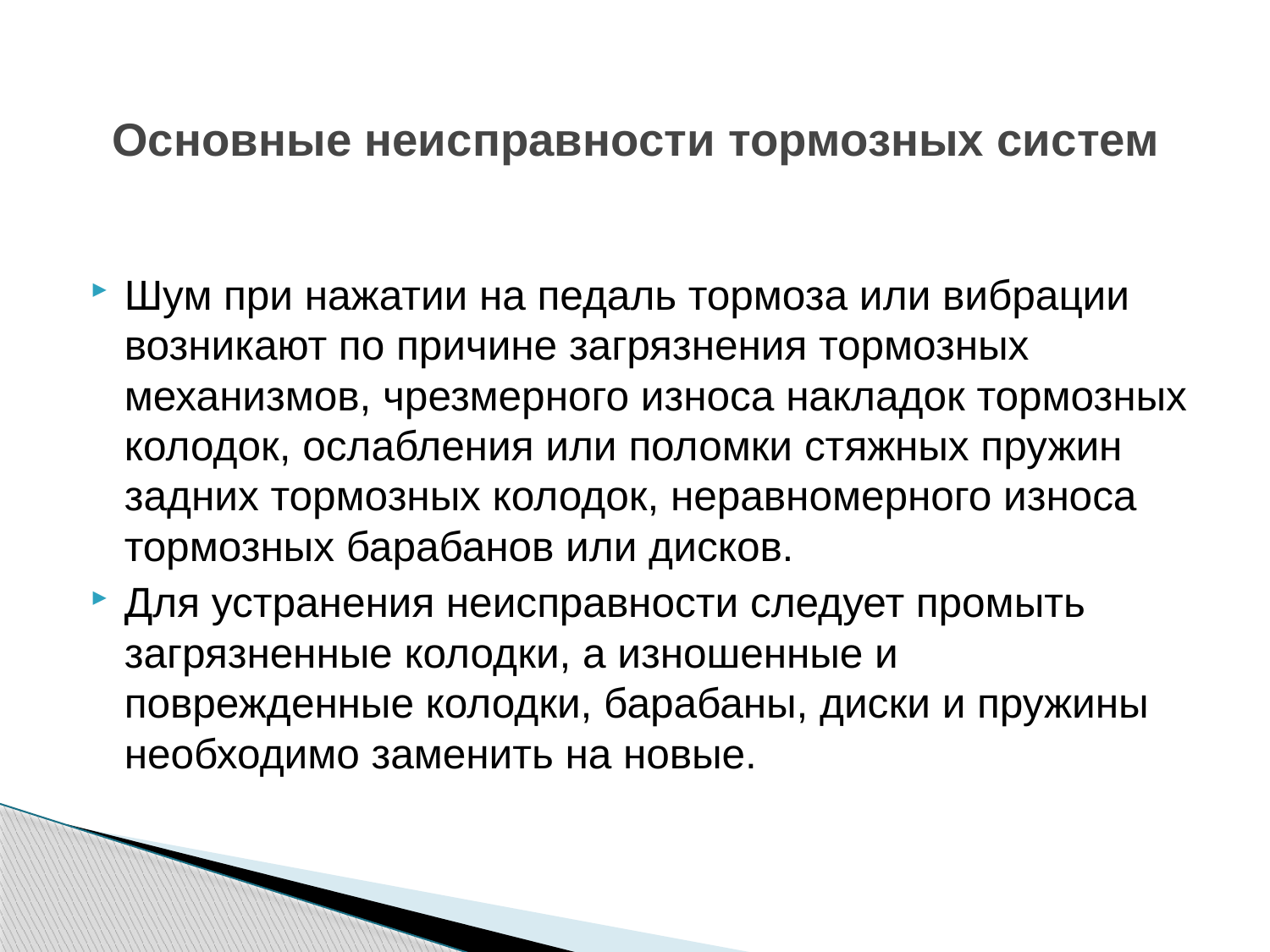

# Основные неисправности тормозных систем

Шум при нажатии на педаль тормоза или вибрации возникают по причине загрязнения тормозных механизмов, чрезмерного износа накладок тормозных колодок, ослабления или поломки стяжных пружин задних тормозных колодок, неравномерного износа тормозных барабанов или дисков.
Для устранения неисправности следует промыть загрязненные колодки, а изношенные и поврежденные колодки, барабаны, диски и пружины необходимо заменить на новые.